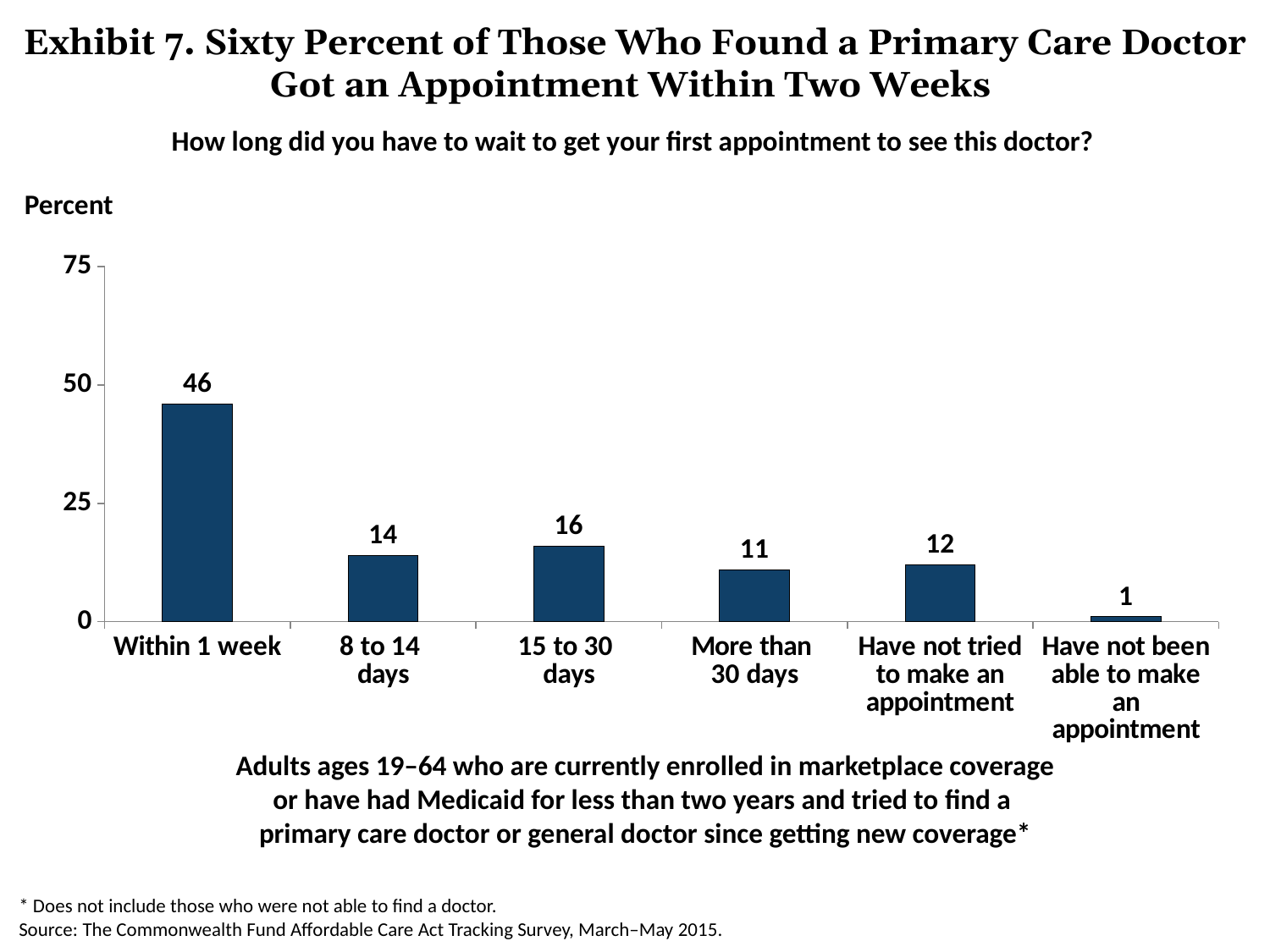

# Exhibit 7. Sixty Percent of Those Who Found a Primary Care Doctor Got an Appointment Within Two Weeks
How long did you have to wait to get your first appointment to see this doctor?
Percent

### Chart

| Category | Total |
|---|---|
| Within 1 week | 46.0 |
| 8 to 14
days | 14.0 |
| 15 to 30
days | 16.0 |
| More than
30 days | 11.0 |
| Have not tried to make an appointment | 12.0 |
| Have not been able to make an appointment | 1.0 |
Adults ages 19–64 who are currently enrolled in marketplace coverage
or have had Medicaid for less than two years and tried to find a
primary care doctor or general doctor since getting new coverage*
* Does not include those who were not able to find a doctor.
Source: The Commonwealth Fund Affordable Care Act Tracking Survey, March–May 2015.